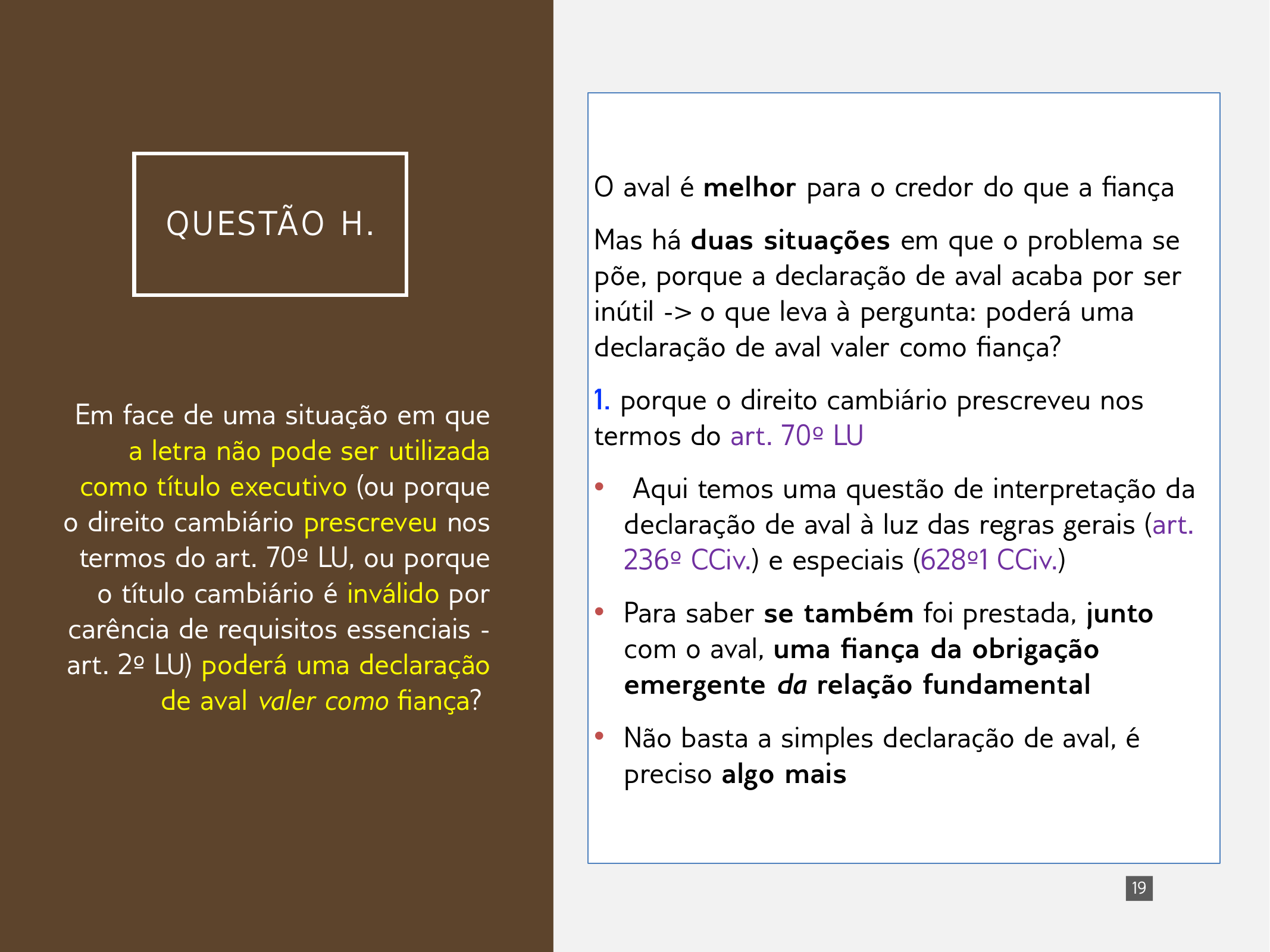

O aval é melhor para o credor do que a fiança
Mas há duas situações em que o problema se põe, porque a declaração de aval acaba por ser inútil -> o que leva à pergunta: poderá uma declaração de aval valer como fiança?
1. porque o direito cambiário prescreveu nos termos do art. 70º LU
 Aqui temos uma questão de interpretação da declaração de aval à luz das regras gerais (art. 236º CCiv.) e especiais (628º1 CCiv.)
Para saber se também foi prestada, junto com o aval, uma fiança da obrigação emergente da relação fundamental
Não basta a simples declaração de aval, é preciso algo mais
# Questão H.
Em face de uma situação em que a letra não pode ser utilizada como título executivo (ou porque o direito cambiário prescreveu nos termos do art. 70º LU, ou porque o título cambiário é inválido por carência de requisitos essenciais - art. 2º LU) poderá uma declaração de aval valer como fiança?
19